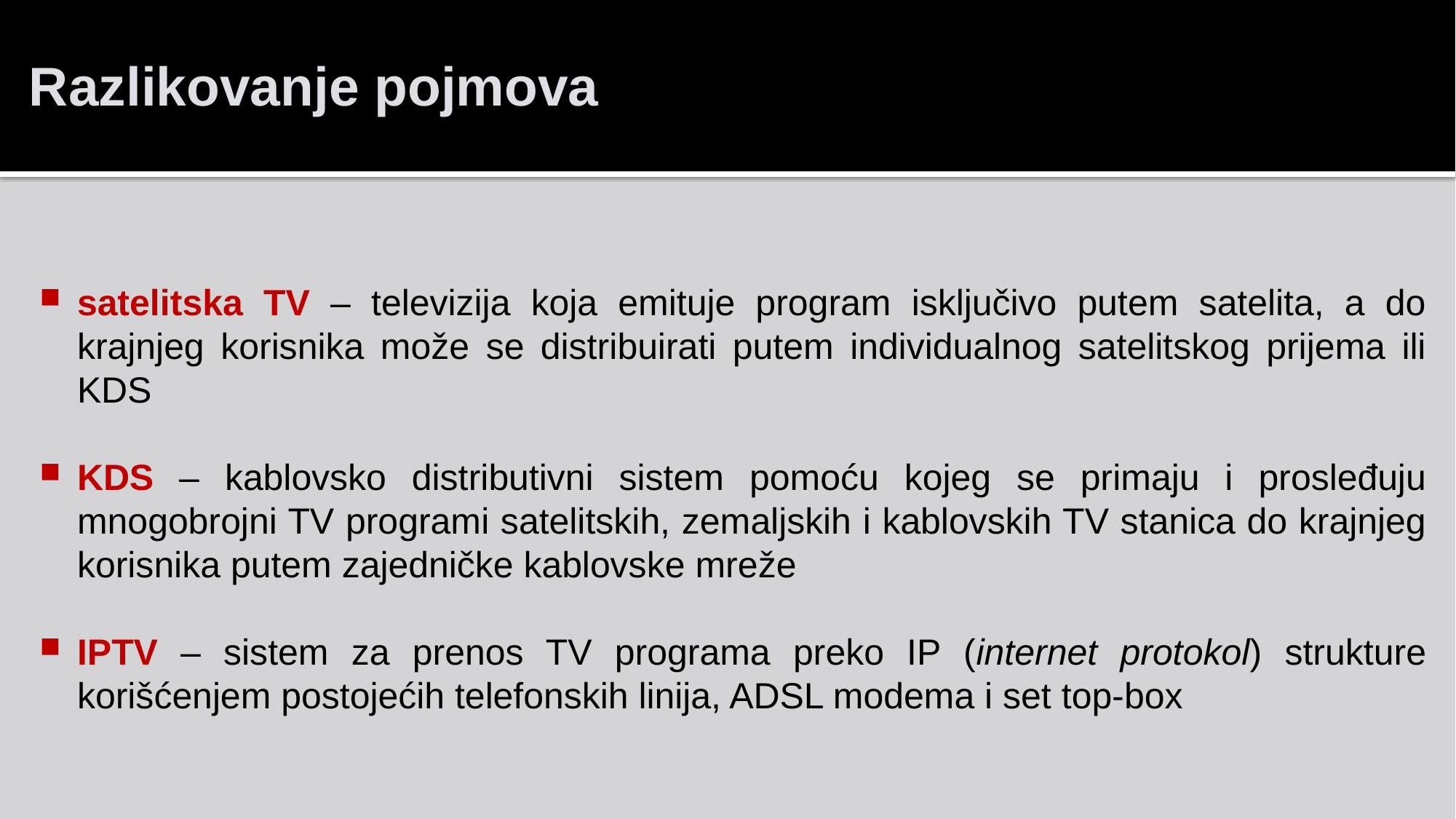

# Razlikovanje pojmova

satelitska TV – televizija koja emituje program isključivo putem satelita, a do krajnjeg korisnika može se distribuirati putem individualnog satelitskog prijema ili KDS

KDS – kablovsko distributivni sistem pomoću kojeg se primaju i prosleđuju mnogobrojni TV programi satelitskih, zemaljskih i kablovskih TV stanica do krajnjeg korisnika putem zajedničke kablovske mreže

IPTV – sistem za prenos TV programa preko IP (internet protokol) strukture korišćenjem postojećih telefonskih linija, ADSL modema i set top-box